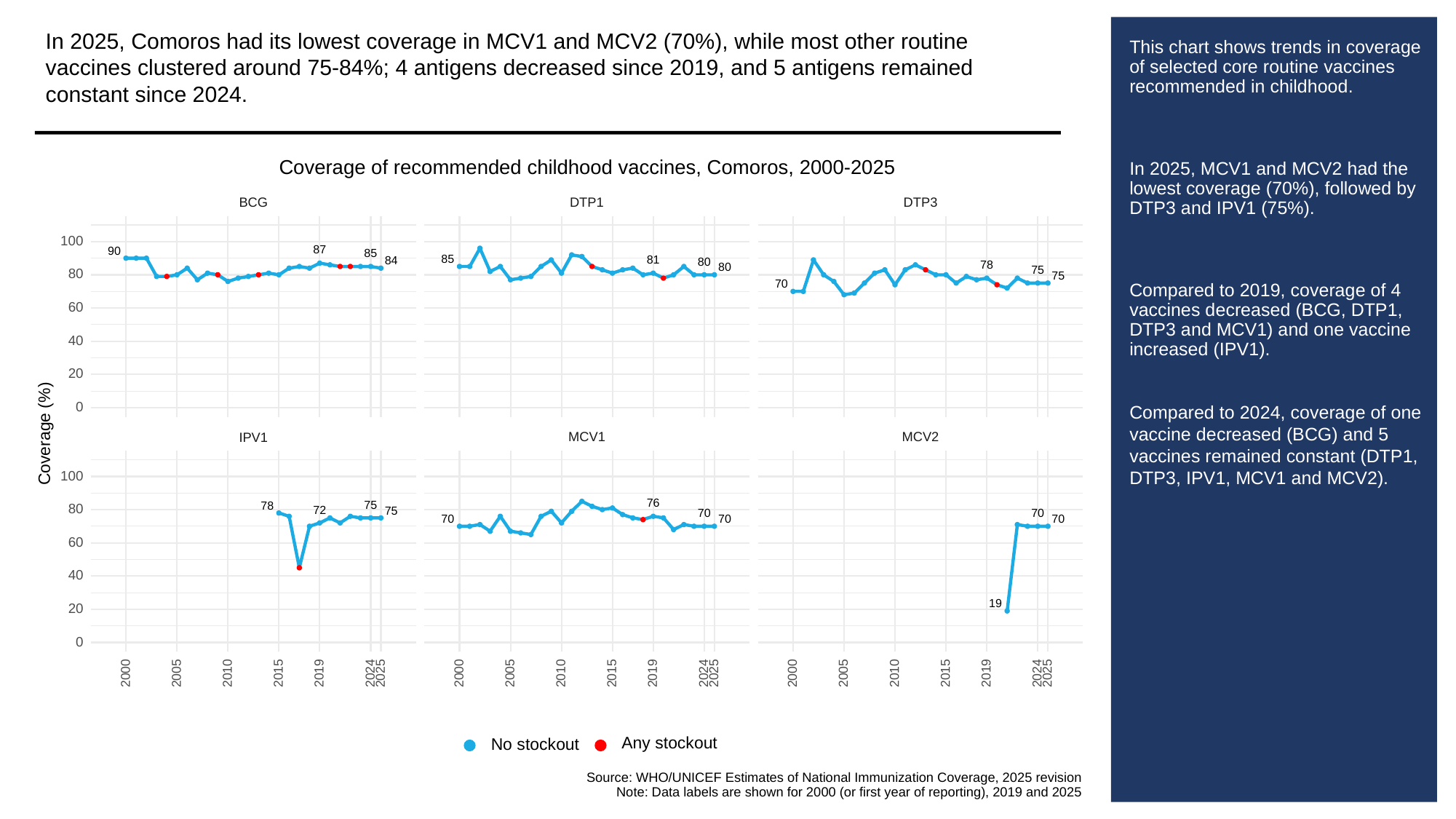

In 2025, Comoros had its lowest coverage in MCV1 and MCV2 (70%), while most other routine vaccines clustered around 75-84%; 4 antigens decreased since 2019, and 5 antigens remained constant since 2024.
# This chart shows trends in coverage of selected core routine vaccines recommended in childhood.

In 2025, MCV1 and MCV2 had the lowest coverage (70%), followed by DTP3 and IPV1 (75%).

Compared to 2019, coverage of 4 vaccines decreased (BCG, DTP1, DTP3 and MCV1) and one vaccine increased (IPV1).

Compared to 2024, coverage of one vaccine decreased (BCG) and 5 vaccines remained constant (DTP1, DTP3, IPV1, MCV1 and MCV2).

Coverage of recommended childhood vaccines, Comoros, 2000-2025
BCG
DTP3
DTP1

100

87
90

85

85

81
84

80

78

80

75

80

75

70

60

40

20

0

Coverage (%)
MCV1
MCV2
IPV1

100

76
75

78

80

72
75

70
70

70
70
70

60

40

19
20

0

2000
2005
2010
2015
2019
2024
2025
2000
2005
2010
2015
2019
2024
2025
2000
2005
2010
2015
2019
2024
2025
Any stockout
No stockout

Source: WHO/UNICEF Estimates of National Immunization Coverage, 2025 revision
Note: Data labels are shown for 2000 (or first year of reporting), 2019 and 2025